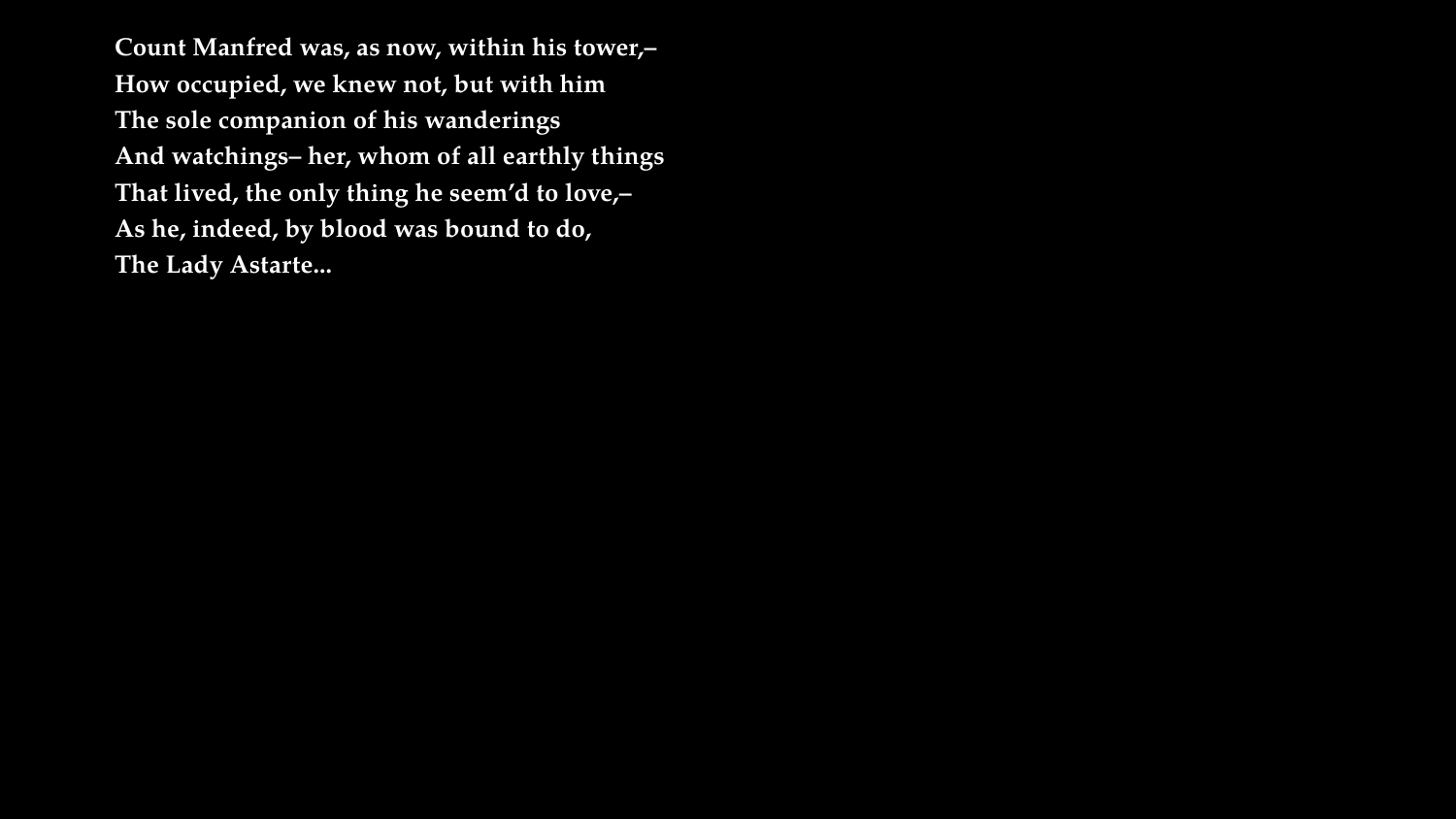

# Count Manfred was, as now, within his tower,– How occupied, we knew not, but with him The sole companion of his wanderings And watchings– her, whom of all earthly things That lived, the only thing he seem’d to love,– As he, indeed, by blood was bound to do, The Lady Astarte...